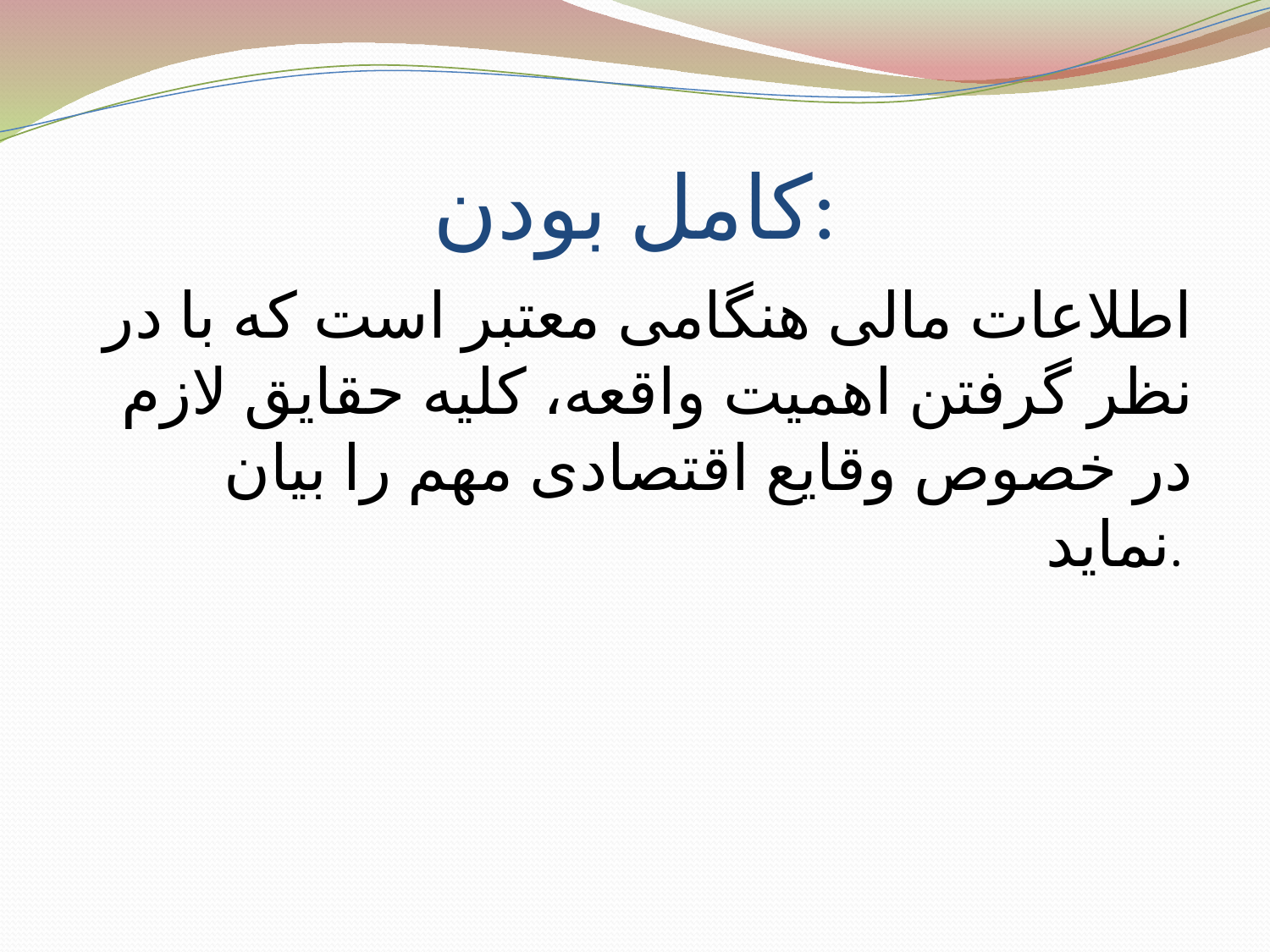

# کامل بودن:
اطلاعات مالی هنگامی معتبر است که با در نظر گرفتن اهمیت واقعه، کلیه حقایق لازم در خصوص وقایع اقتصادی مهم را بیان نماید.